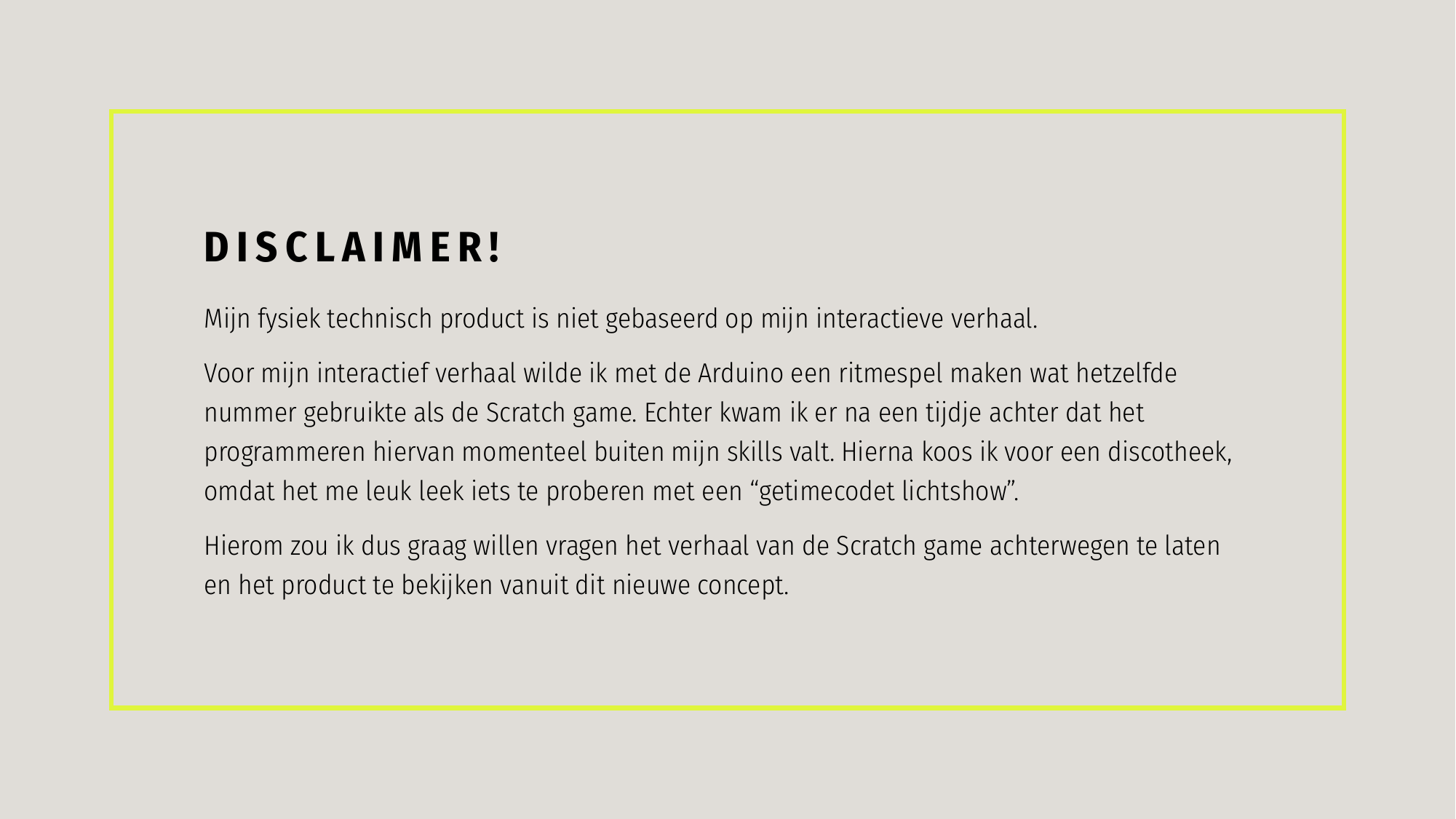

# DISCLAIMER!
Mijn fysiek technisch product is niet gebaseerd op mijn interactieve verhaal.
Voor mijn interactief verhaal wilde ik met de Arduino een ritmespel maken wat hetzelfde nummer gebruikte als de Scratch game. Echter kwam ik er na een tijdje achter dat het programmeren hiervan momenteel buiten mijn skills valt. Hierna koos ik voor een discotheek, omdat het me leuk leek iets te proberen met een “getimecodet lichtshow”.
Hierom zou ik dus graag willen vragen het verhaal van de Scratch game achterwegen te laten en het product te bekijken vanuit dit nieuwe concept.